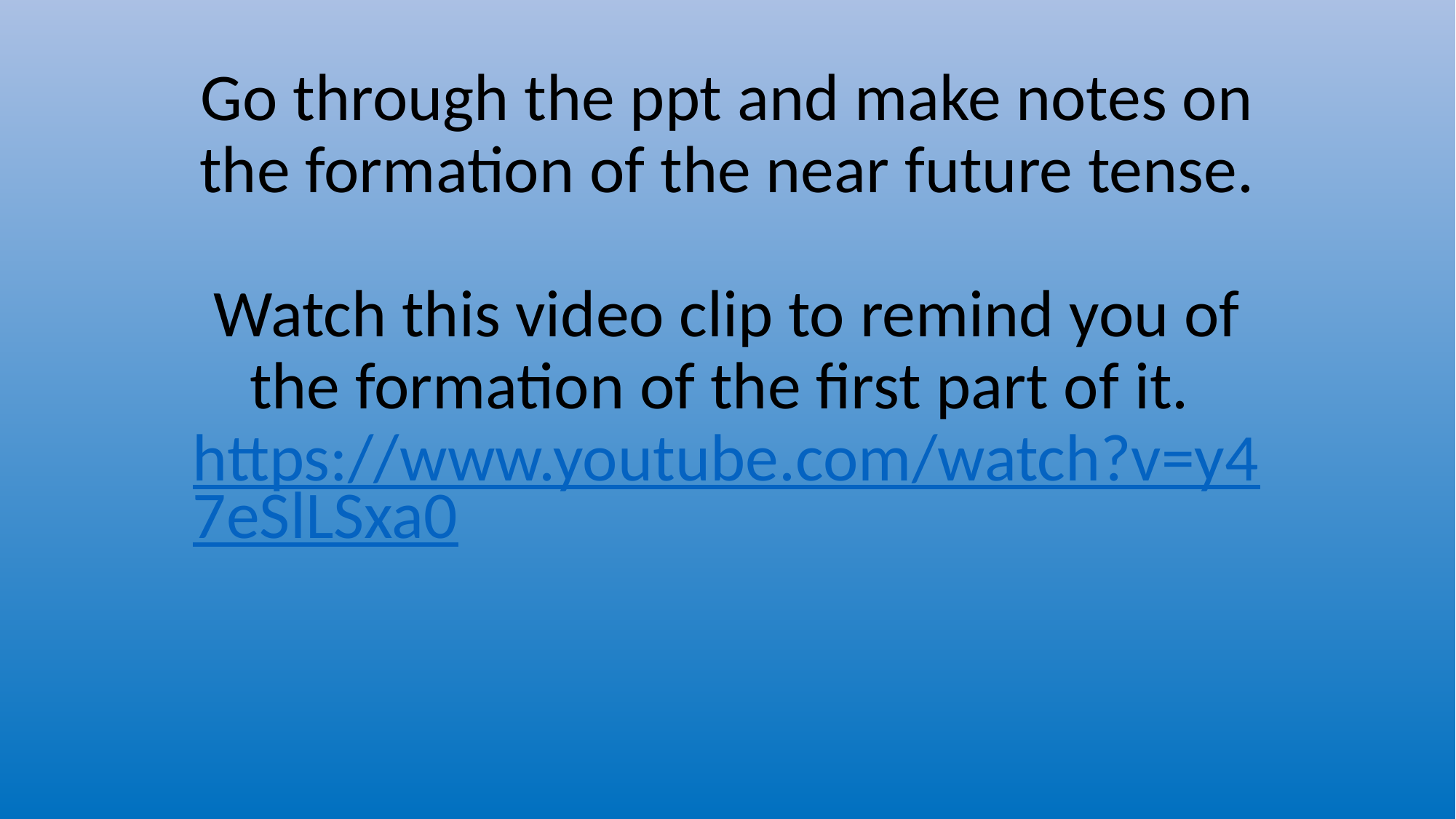

# Go through the ppt and make notes on the formation of the near future tense. Watch this video clip to remind you of the formation of the first part of it. https://www.youtube.com/watch?v=y47eSlLSxa0